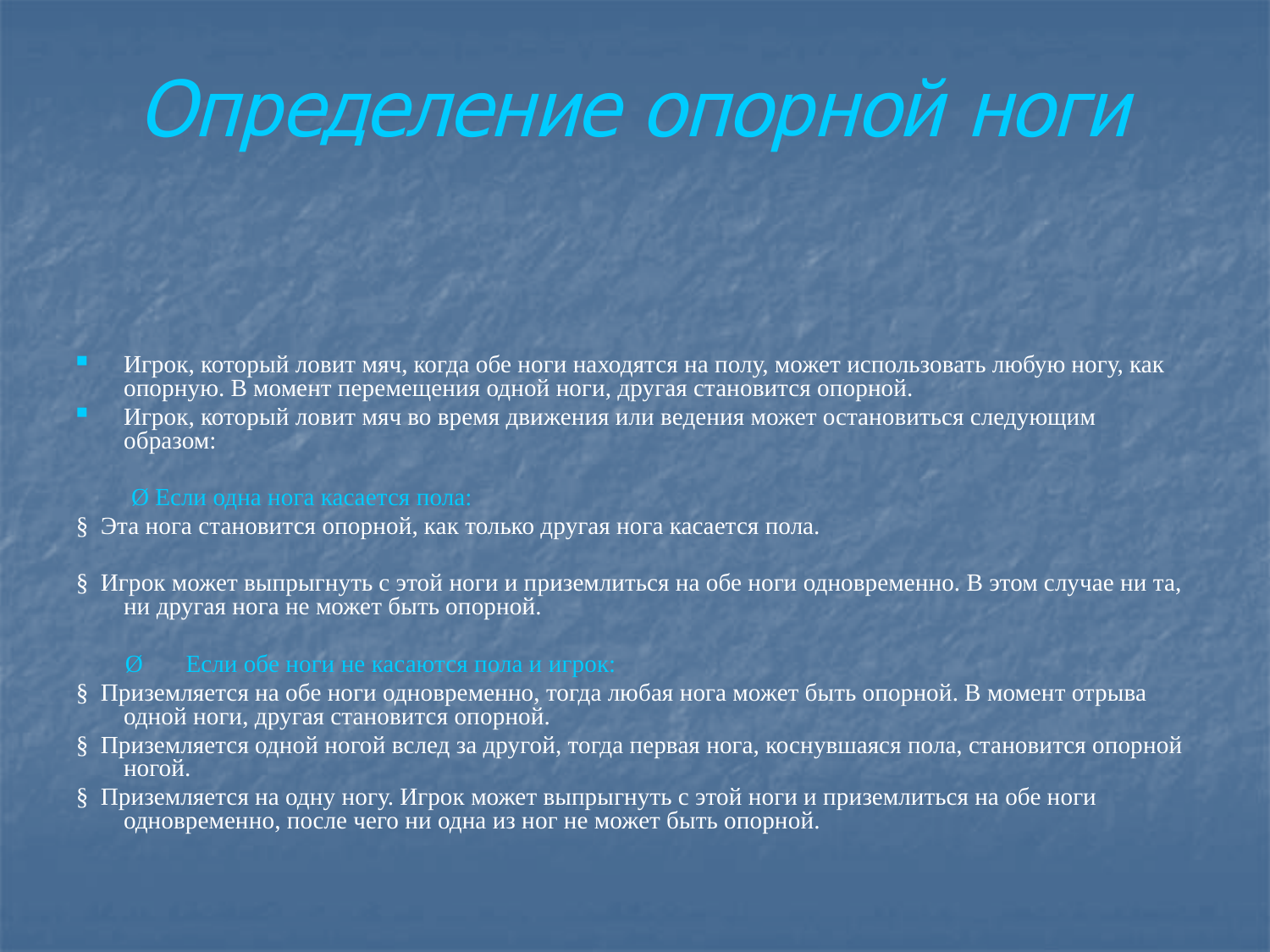

Определение опорной ноги

Игрок, который ловит мяч, когда обе ноги находятся на полу, может использовать любую ногу, как опорную. В момент перемещения одной ноги, другая становится опорной.
Игрок, который ловит мяч во время движения или ведения может остановиться следующим образом:

         Ø Если одна нога касается пола:
§  Эта нога становится опорной, как только другая нога касается пола.

§  Игрок может выпрыгнуть с этой ноги и приземлиться на обе ноги одновременно. В этом случае ни та, ни другая нога не может быть опорной.

        Ø       Если обе ноги не касаются пола и игрок:
§  Приземляется на обе ноги одновременно, тогда любая нога может быть опорной. В момент отрыва одной ноги, другая становится опорной.
§  Приземляется одной ногой вслед за другой, тогда первая нога, коснувшаяся пола, становится опорной ногой.
§  Приземляется на одну ногу. Игрок может выпрыгнуть с этой ноги и приземлиться на обе ноги одновременно, после чего ни одна из ног не может быть опорной.